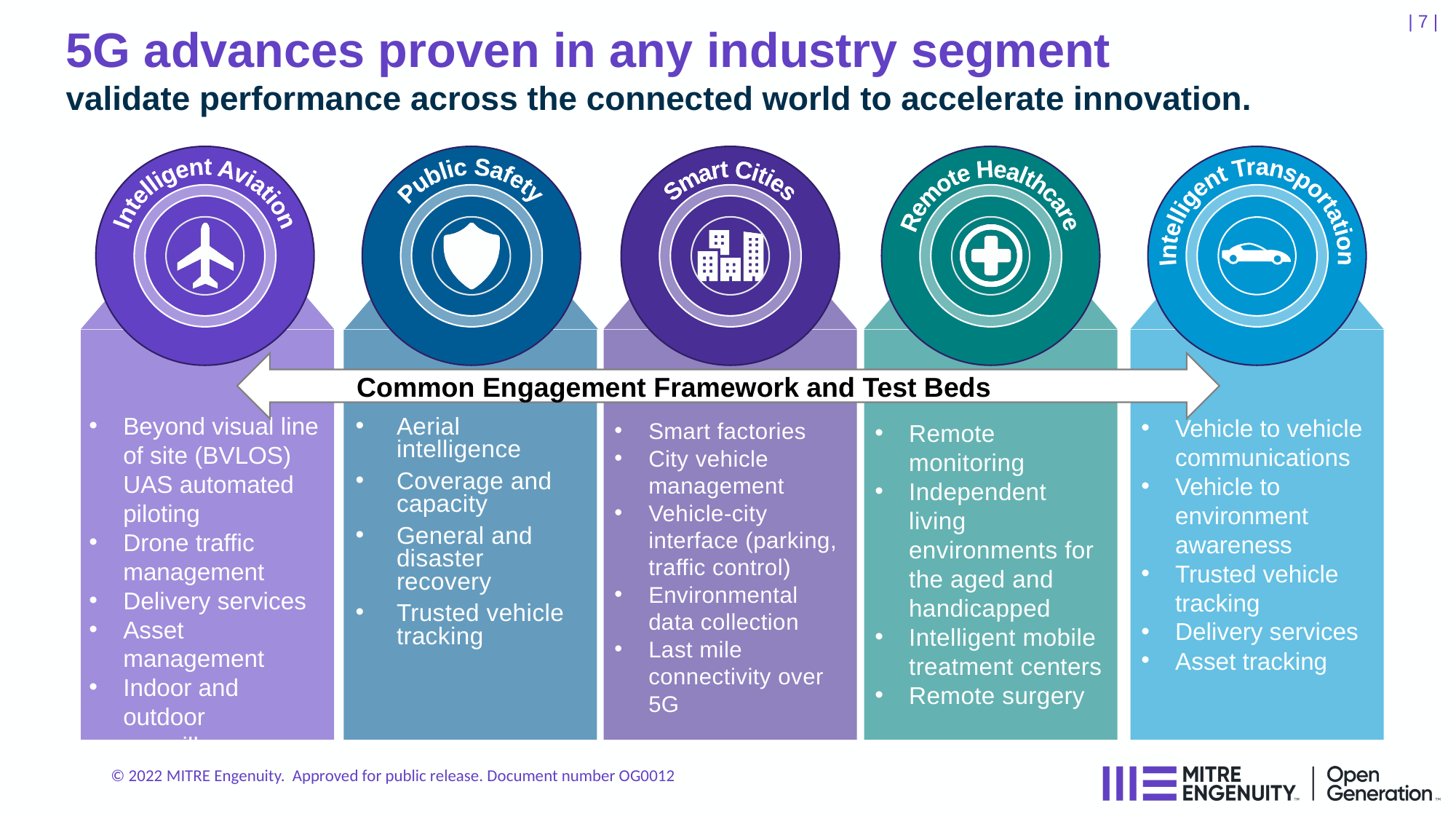

5G advances proven in any industry segment
validate performance across the connected world to accelerate innovation.

Public Safety

Aerial intelligence
Coverage and capacity
General and disaster recovery
Trusted vehicle tracking

Smart Cities

Smart factories
City vehicle management
Vehicle-city interface (parking, traffic control)
Environmental data collection
Last mile connectivity over 5G

Remote Healthcare

Remote monitoring
Independent living environments for the aged and handicapped
Intelligent mobile treatment centers
Remote surgery

Intelligent Transportation

Vehicle to vehicle communications
Vehicle to environment awareness
Trusted vehicle tracking
Delivery services
Asset tracking

Intelligent Aviation

Beyond visual line of site (BVLOS) UAS automated piloting
Drone traffic management
Delivery services
Asset management
Indoor and outdoor surveillance
Urban Air Mobility

Common Engagement Framework and Test Beds
© 2022 MITRE Engenuity.  Approved for public release. Document number OG0012